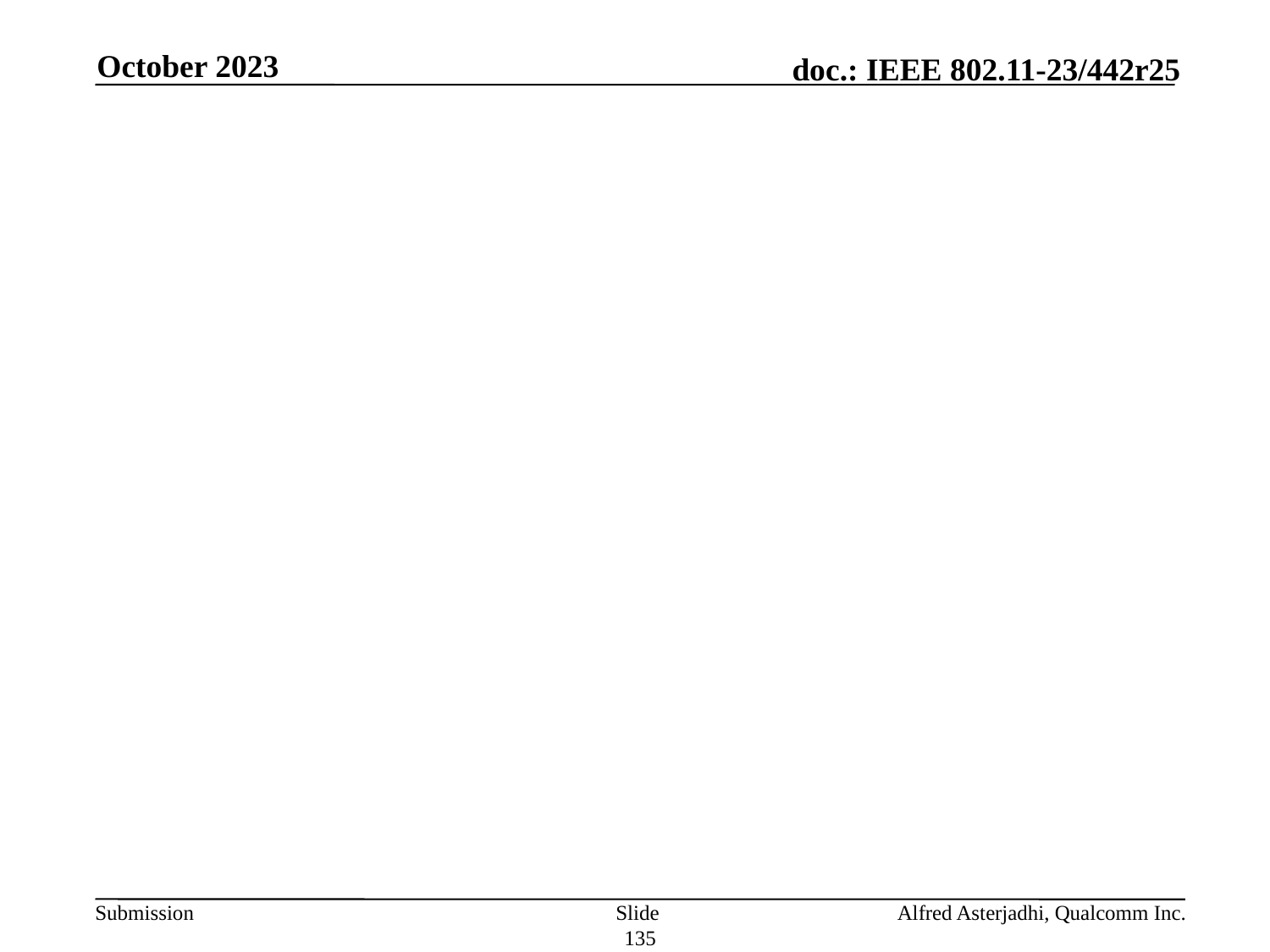

October 2023
#

Slide 135
Alfred Asterjadhi, Qualcomm Inc.